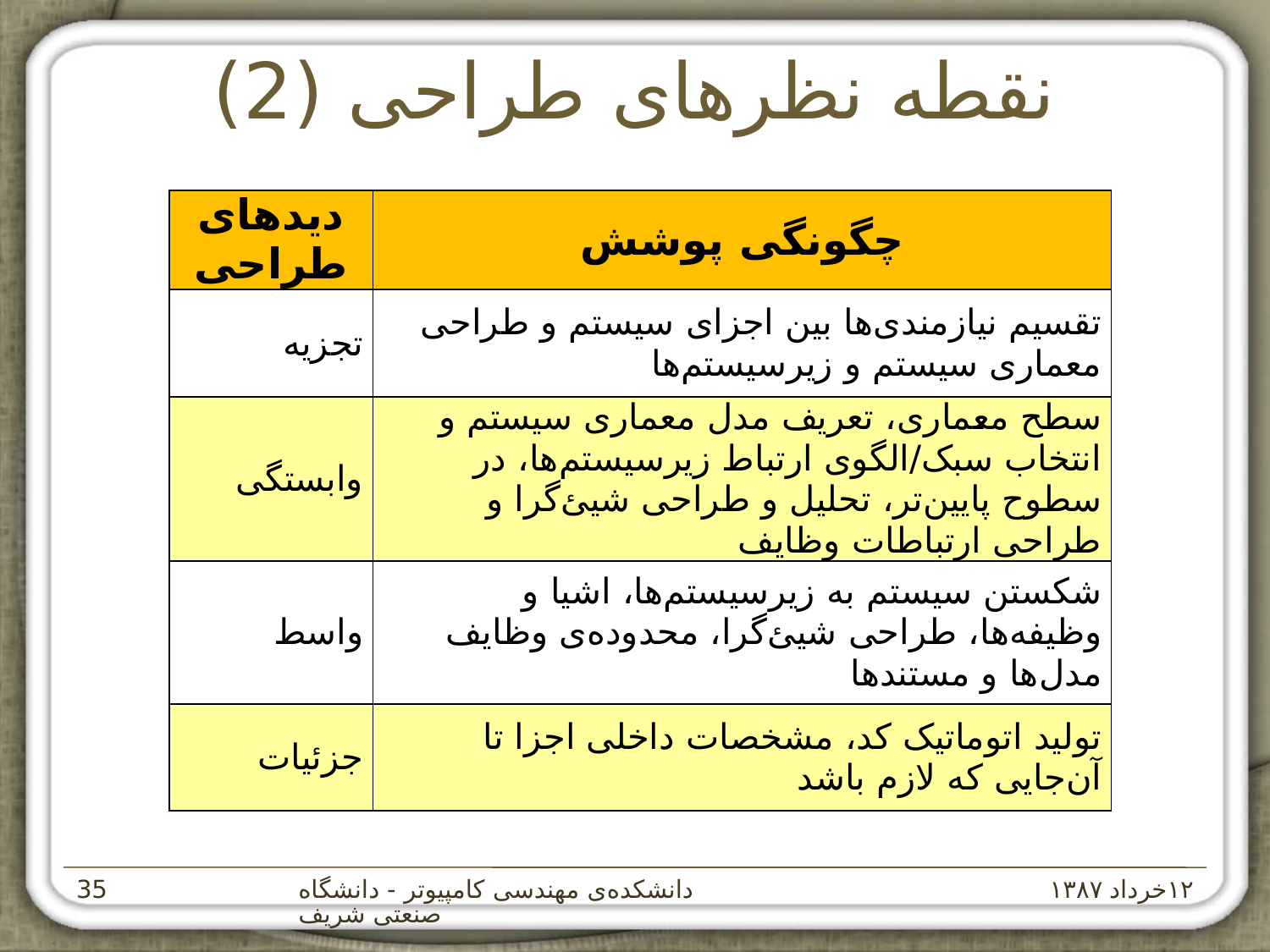

# نقطه نظرهای طراحی (2)
| ديدهای طراحی | چگونگی پوشش |
| --- | --- |
| تجزيه | تقسيم نيازمندی‌ها بين اجزای سيستم و طراحی معماری سيستم و زيرسيستم‌ها |
| وابستگی | سطح معماری، تعريف مدل معماری سيستم و انتخاب سبک/الگوی ارتباط زيرسيستم‌ها، در سطوح پايين‌تر، تحليل و طراحی شيئ‌گرا و طراحی ارتباطات وظايف |
| واسط | شکستن سيستم به زيرسيستم‌ها، اشيا و وظيفه‌ها، طراحی شيئ‌گرا، محدوده‌ی وظايف مدل‌ها و مستندها |
| جزئيات | توليد اتوماتيک کد، مشخصات داخلی اجزا تا آن‌جايی که لازم باشد |
دانشکده‌ی مهندسی کامپيوتر - دانشگاه صنعتی شريف
۱۲خرداد ۱۳۸۷
‌35